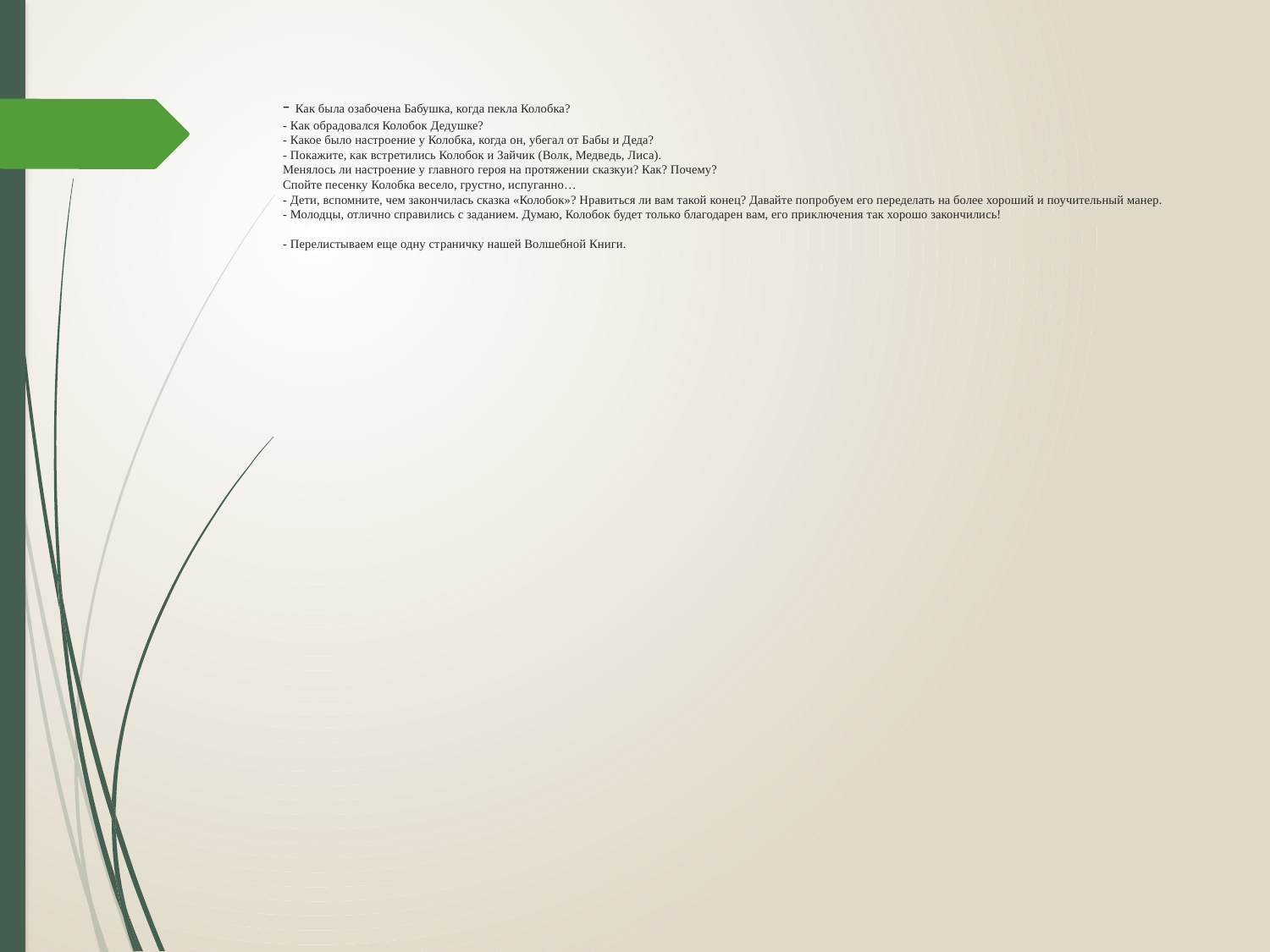

# - Как была озабочена Бабушка, когда пекла Колобка? - Как обрадовался Колобок Дедушке? - Какое было настроение у Колобка, когда он, убегал от Бабы и Деда? - Покажите, как встретились Колобок и Зайчик (Волк, Медведь, Лиса). Менялось ли настроение у главного героя на протяжении сказкуи? Как? Почему? Спойте песенку Колобка весело, грустно, испуганно… - Дети, вспомните, чем закончилась сказка «Колобок»? Нравиться ли вам такой конец? Давайте попробуем его переделать на более хороший и поучительный манер. - Молодцы, отлично справились с заданием. Думаю, Колобок будет только благодарен вам, его приключения так хорошо закончились! - Перелистываем еще одну страничку нашей Волшебной Книги.